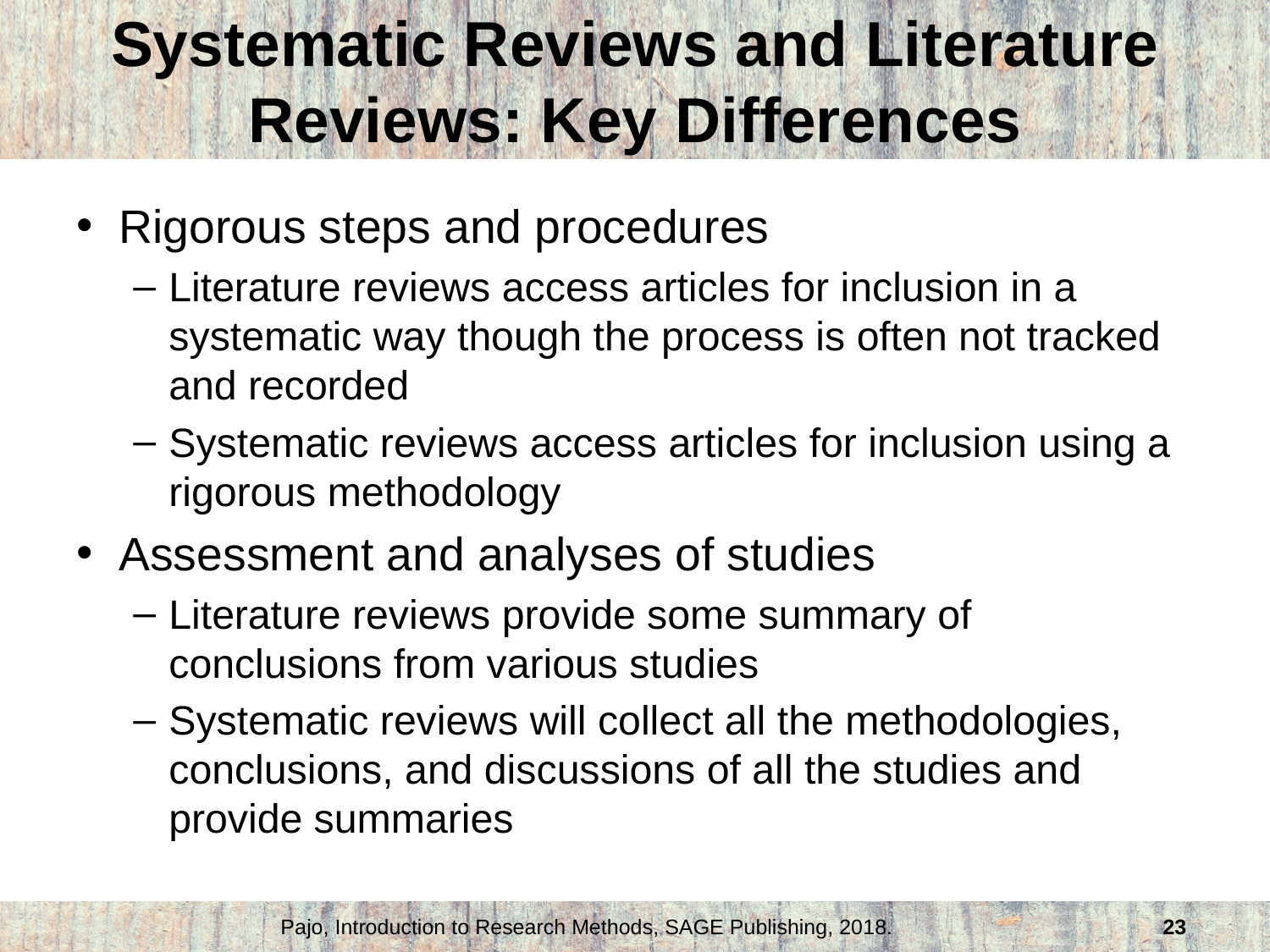

# Systematic Reviews and Literature Reviews: Key Differences
Rigorous steps and procedures
Literature reviews access articles for inclusion in a systematic way though the process is often not tracked and recorded
Systematic reviews access articles for inclusion using a rigorous methodology
Assessment and analyses of studies
Literature reviews provide some summary of conclusions from various studies
Systematic reviews will collect all the methodologies, conclusions, and discussions of all the studies and provide summaries

Pajo, Introduction to Research Methods, SAGE Publishing, 2018.
23